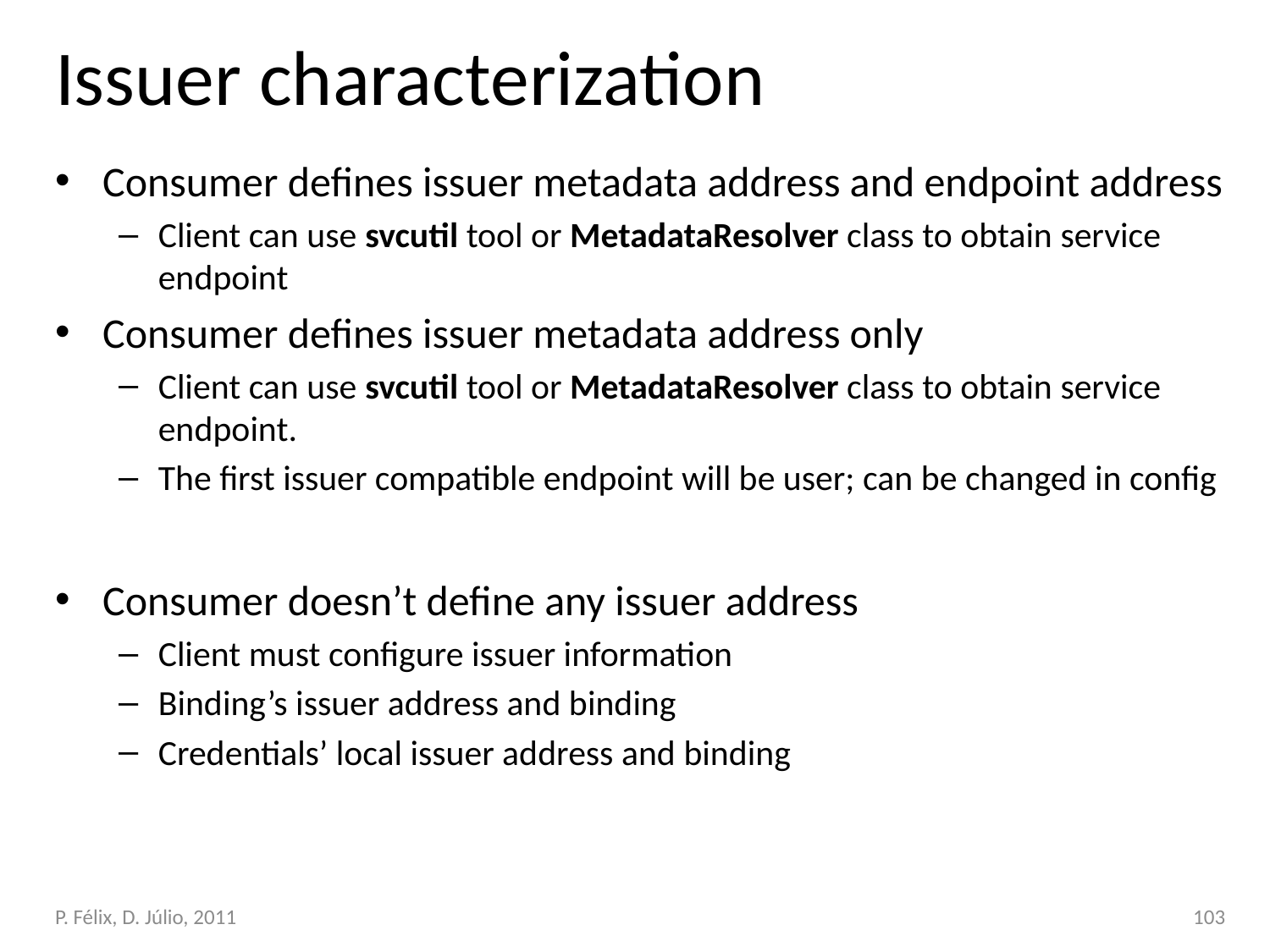

# Issuer characterization
Consumer defines issuer metadata address and endpoint address
Client can use svcutil tool or MetadataResolver class to obtain service endpoint
Consumer defines issuer metadata address only
Client can use svcutil tool or MetadataResolver class to obtain service endpoint.
The first issuer compatible endpoint will be user; can be changed in config

Consumer doesn’t define any issuer address
Client must configure issuer information
Binding’s issuer address and binding
Credentials’ local issuer address and binding

P. Félix, D. Júlio, 2011
103